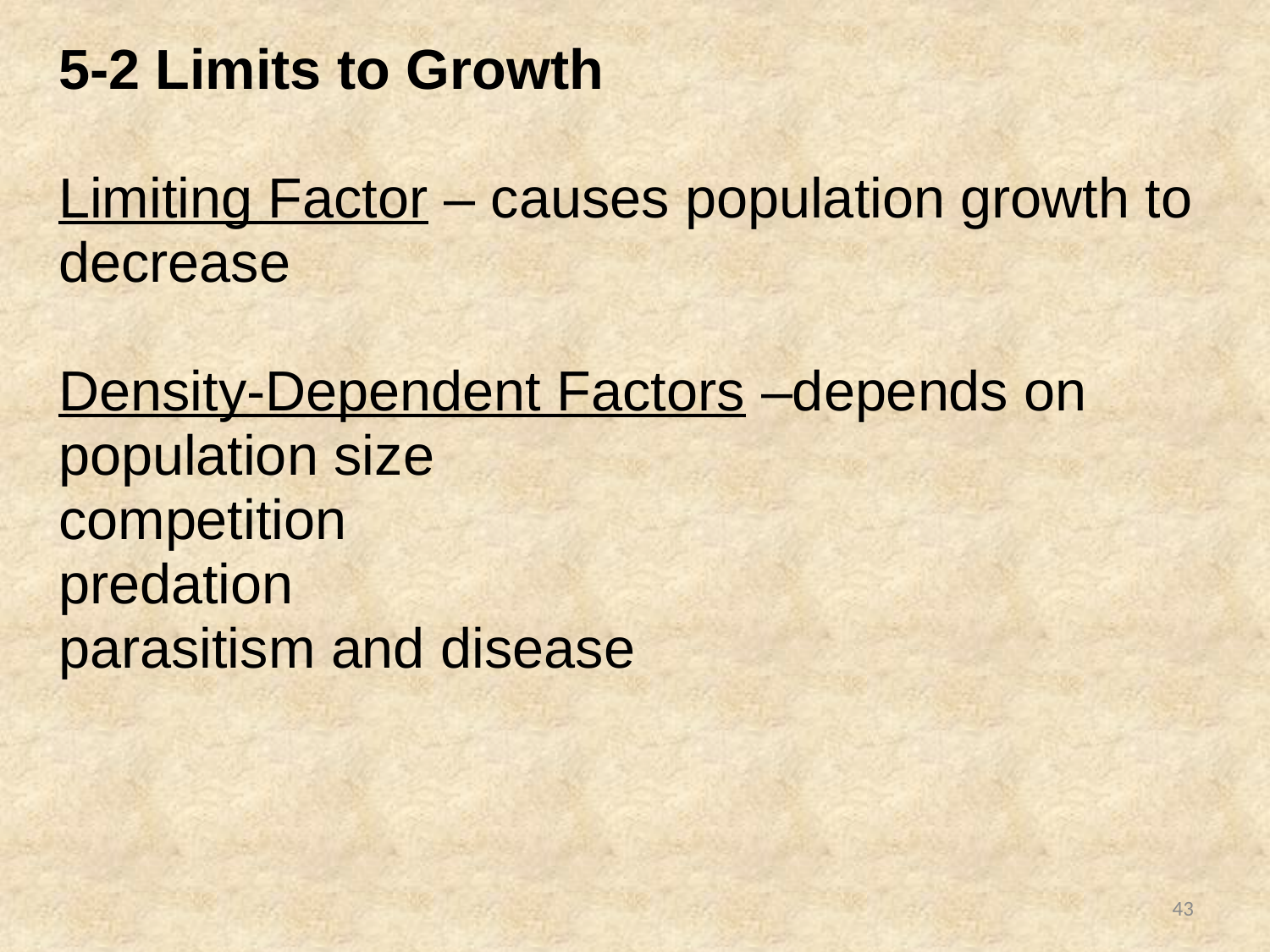

5-2 Limits to Growth

Limiting Factor – causes population growth to decrease

Density-Dependent Factors –depends on population size
competition
predation
parasitism and disease
43